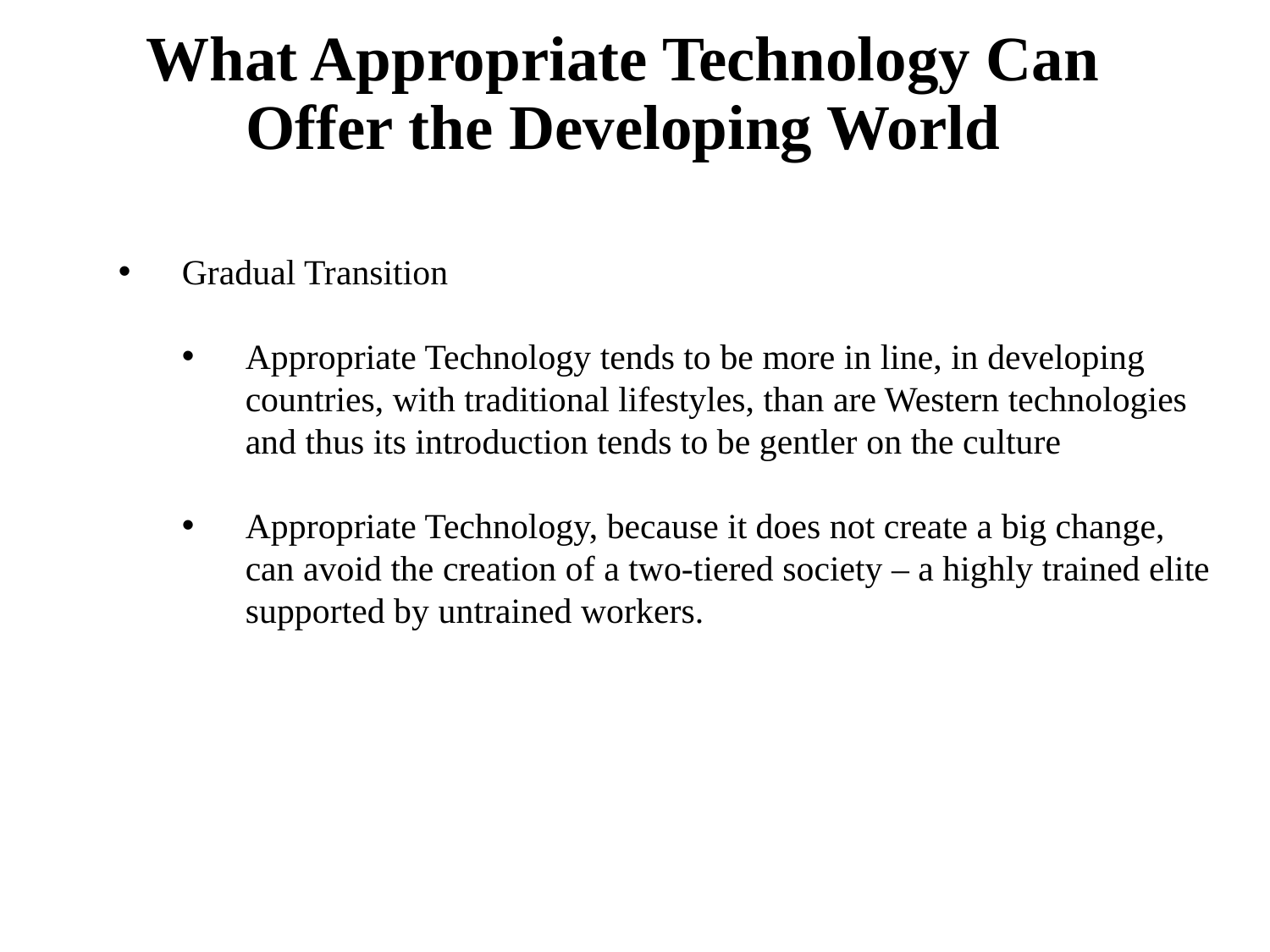

# What Appropriate Technology Can Offer the Developing World
Gradual Transition

Appropriate Technology tends to be more in line, in developing countries, with traditional lifestyles, than are Western technologies and thus its introduction tends to be gentler on the culture

Appropriate Technology, because it does not create a big change, can avoid the creation of a two-tiered society – a highly trained elite supported by untrained workers.